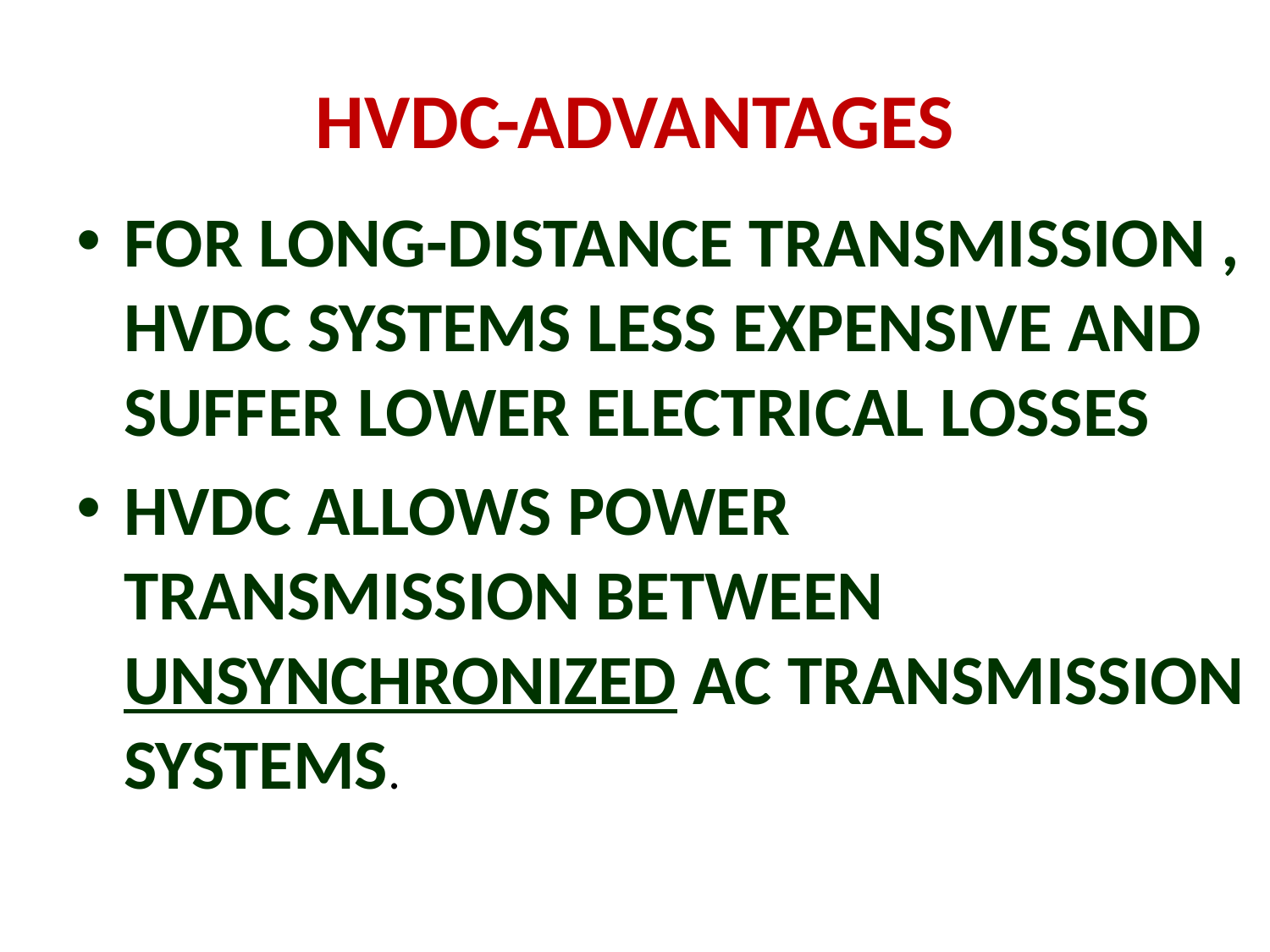

# HVDC-ADVANTAGES
FOR LONG-DISTANCE TRANSMISSION , HVDC SYSTEMS LESS EXPENSIVE AND SUFFER LOWER ELECTRICAL LOSSES
HVDC ALLOWS POWER TRANSMISSION BETWEEN UNSYNCHRONIZED AC TRANSMISSION SYSTEMS.